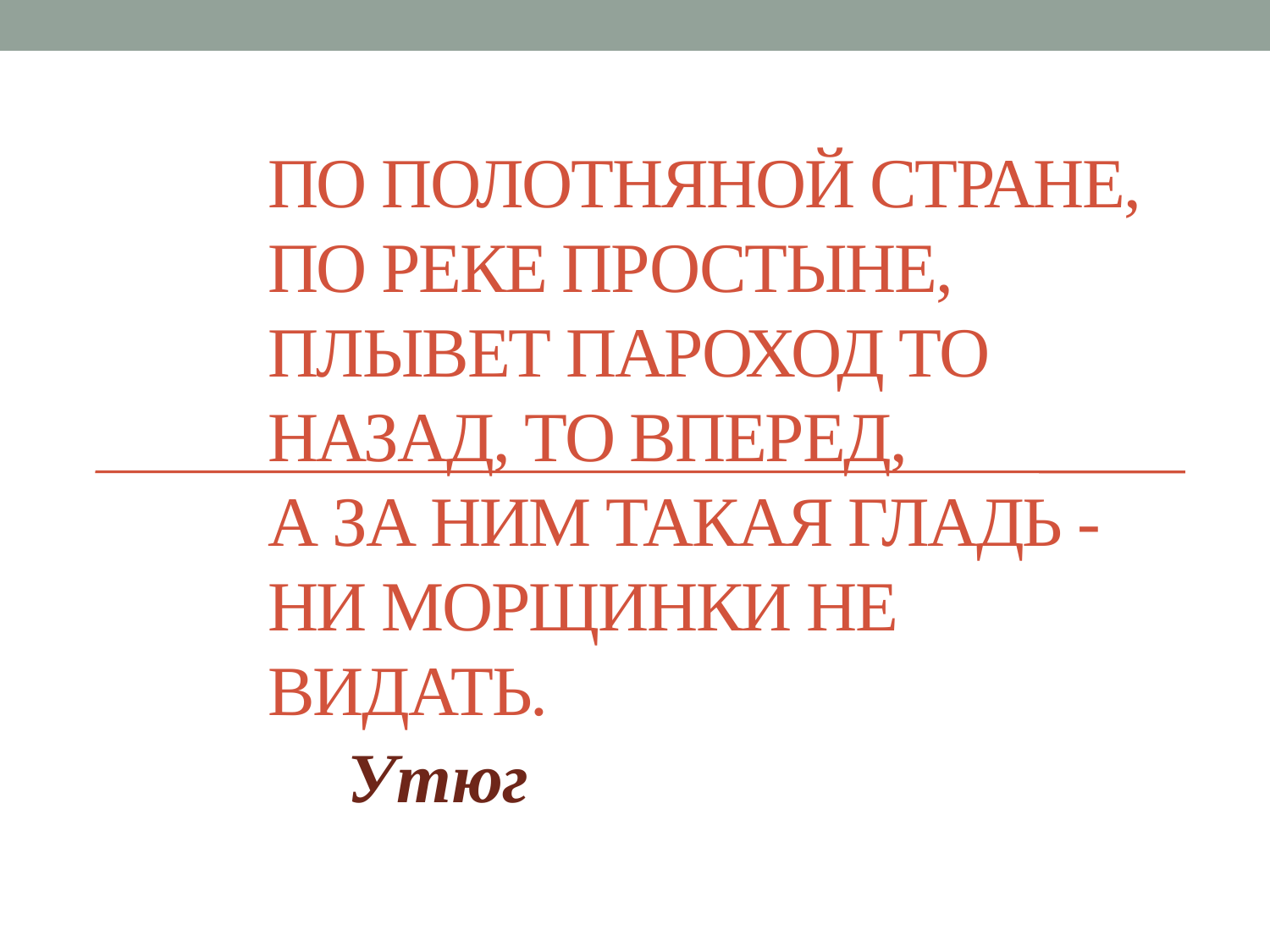

# По полотняной стране,  По реке простыне,  Плывет пароход то назад, то вперед,  А за ним такая гладь -  Ни морщинки не видать.
Утюг